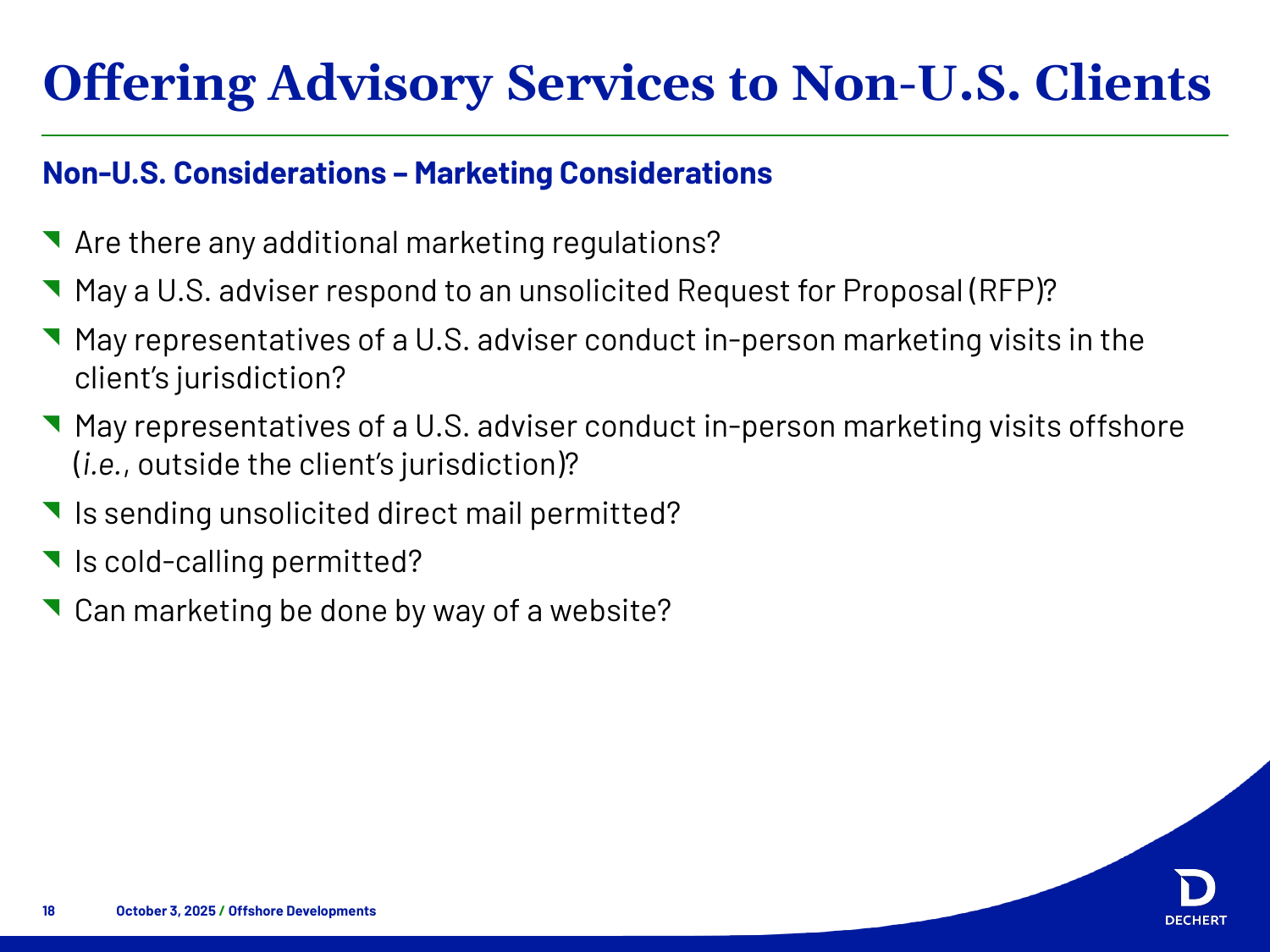

# Offering Advisory Services to Non-U.S. Clients
Non-U.S. Considerations – Marketing Considerations
Are there any additional marketing regulations?
May a U.S. adviser respond to an unsolicited Request for Proposal (RFP)?
May representatives of a U.S. adviser conduct in-person marketing visits in the client’s jurisdiction?
May representatives of a U.S. adviser conduct in-person marketing visits offshore (i.e., outside the client’s jurisdiction)?
Is sending unsolicited direct mail permitted?
Is cold-calling permitted?
Can marketing be done by way of a website?

18
18
October 3, 2025 / Offshore Developments